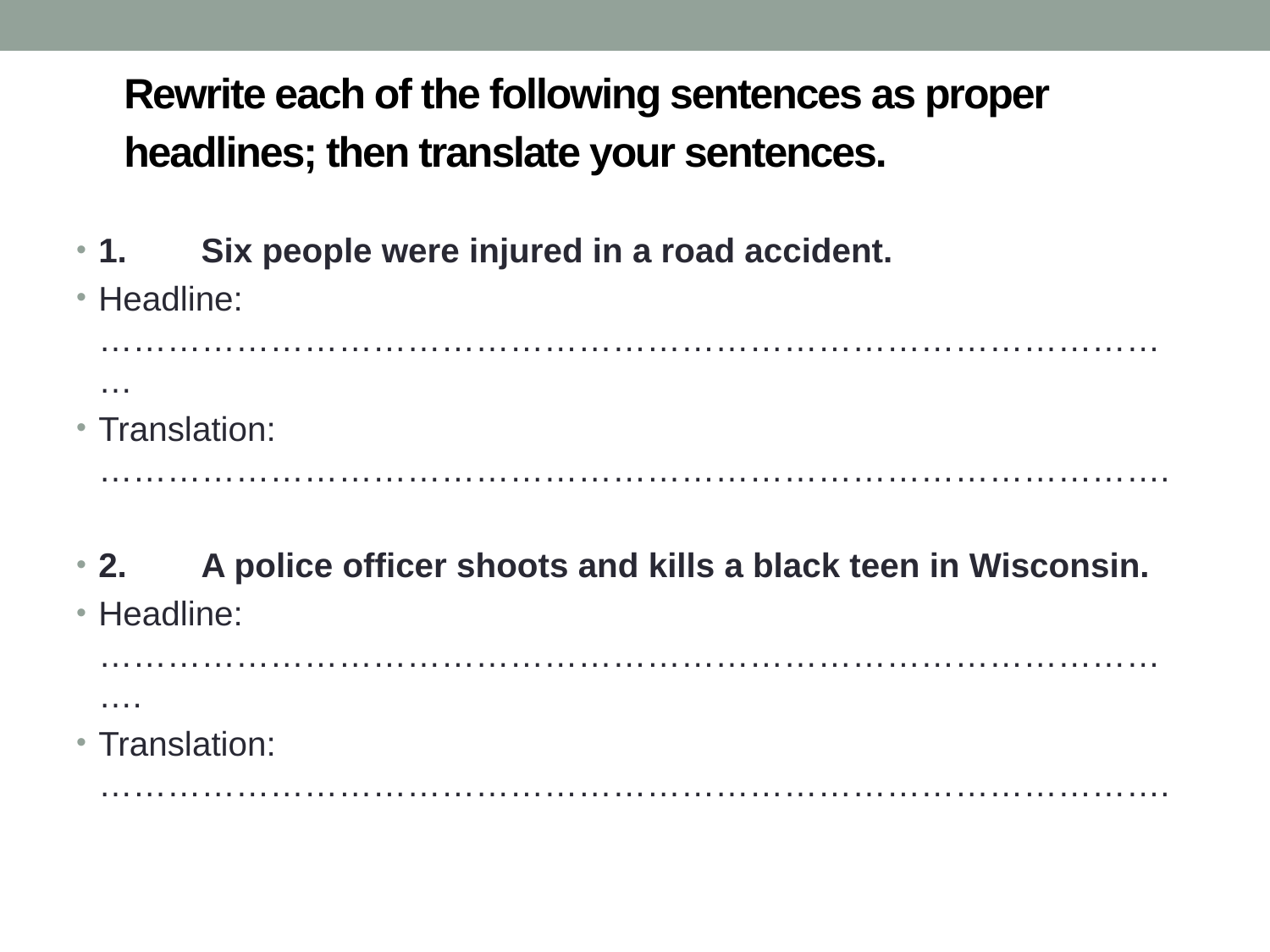

# Rewrite each of the following sentences as proper headlines; then translate your sentences.
1.	Six people were injured in a road accident.
Headline: ……………………………………………………………………………………
Translation: ………………………………………………………………………………….

2.	A police officer shoots and kills a black teen in Wisconsin.
Headline: …………………………………………………………………………………….
Translation: ………………………………………………………………………………….